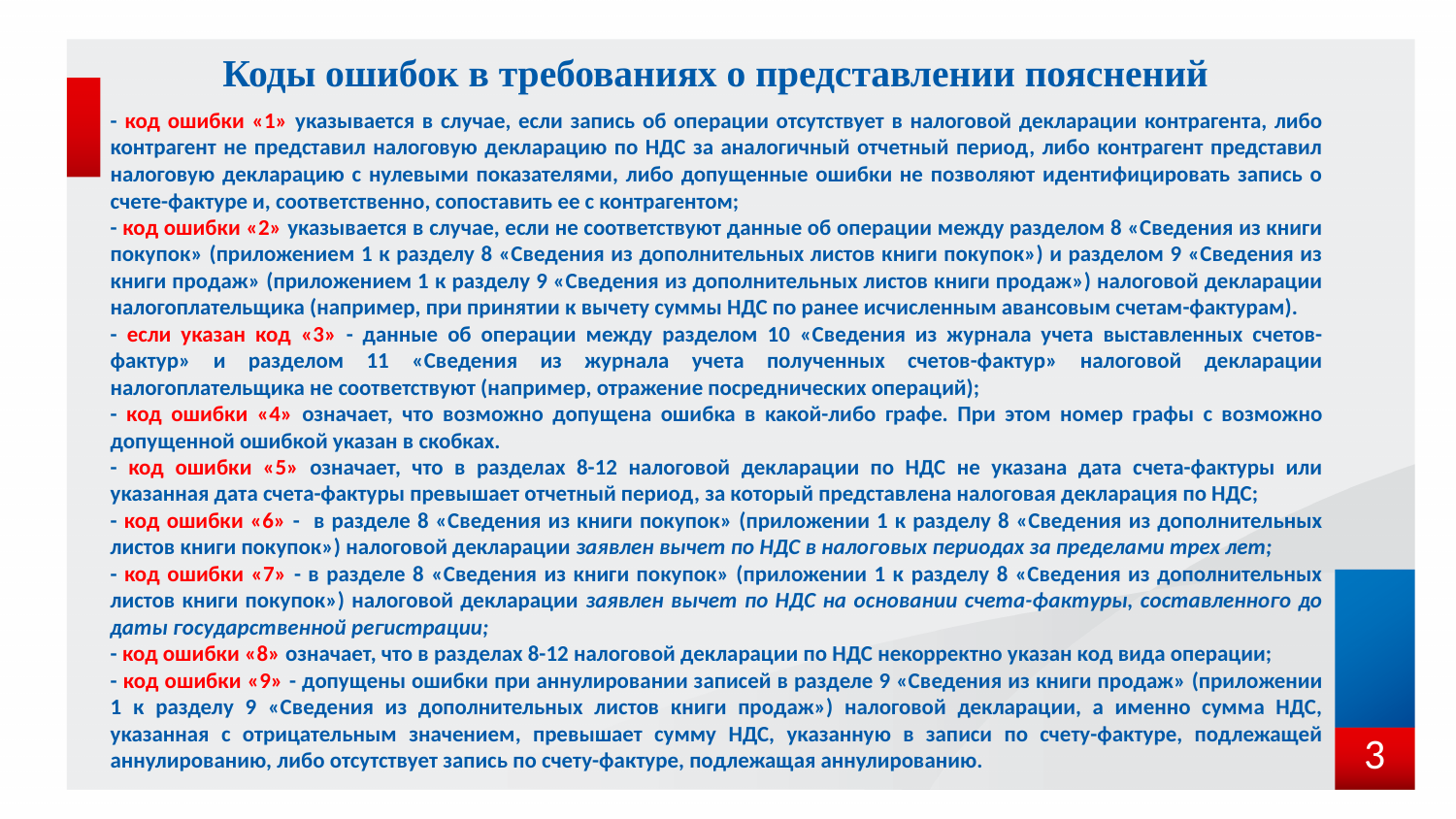

# Коды ошибок в требованиях о представлении пояснений
- код ошибки «1» указывается в случае, если запись об операции отсутствует в налоговой декларации контрагента, либо контрагент не представил налоговую декларацию по НДС за аналогичный отчетный период, либо контрагент представил налоговую декларацию с нулевыми показателями, либо допущенные ошибки не позволяют идентифицировать запись о счете-фактуре и, соответственно, сопоставить ее с контрагентом;
- код ошибки «2» указывается в случае, если не соответствуют данные об операции между разделом 8 «Сведения из книги покупок» (приложением 1 к разделу 8 «Сведения из дополнительных листов книги покупок») и разделом 9 «Сведения из книги продаж» (приложением 1 к разделу 9 «Сведения из дополнительных листов книги продаж») налоговой декларации налогоплательщика (например, при принятии к вычету суммы НДС по ранее исчисленным авансовым счетам-фактурам).
- если указан код «3» - данные об операции между разделом 10 «Сведения из журнала учета выставленных счетов-фактур» и разделом 11 «Сведения из журнала учета полученных счетов-фактур» налоговой декларации налогоплательщика не соответствуют (например, отражение посреднических операций);
- код ошибки «4» означает, что возможно допущена ошибка в какой-либо графе. При этом номер графы с возможно допущенной ошибкой указан в скобках.
- код ошибки «5» означает, что в разделах 8-12 налоговой декларации по НДС не указана дата счета-фактуры или указанная дата счета-фактуры превышает отчетный период, за который представлена налоговая декларация по НДС;
- код ошибки «6» -  в разделе 8 «Сведения из книги покупок» (приложении 1 к разделу 8 «Сведения из дополнительных листов книги покупок») налоговой декларации заявлен вычет по НДС в налоговых периодах за пределами трех лет;
- код ошибки «7» - в разделе 8 «Сведения из книги покупок» (приложении 1 к разделу 8 «Сведения из дополнительных листов книги покупок») налоговой декларации заявлен вычет по НДС на основании счета-фактуры, составленного до даты государственной регистрации;
- код ошибки «8» означает, что в разделах 8-12 налоговой декларации по НДС некорректно указан код вида операции;
- код ошибки «9» - допущены ошибки при аннулировании записей в разделе 9 «Сведения из книги продаж» (приложении 1 к разделу 9 «Сведения из дополнительных листов книги продаж») налоговой декларации, а именно сумма НДС, указанная с отрицательным значением, превышает сумму НДС, указанную в записи по счету-фактуре, подлежащей аннулированию, либо отсутствует запись по счету-фактуре, подлежащая аннулированию.

3